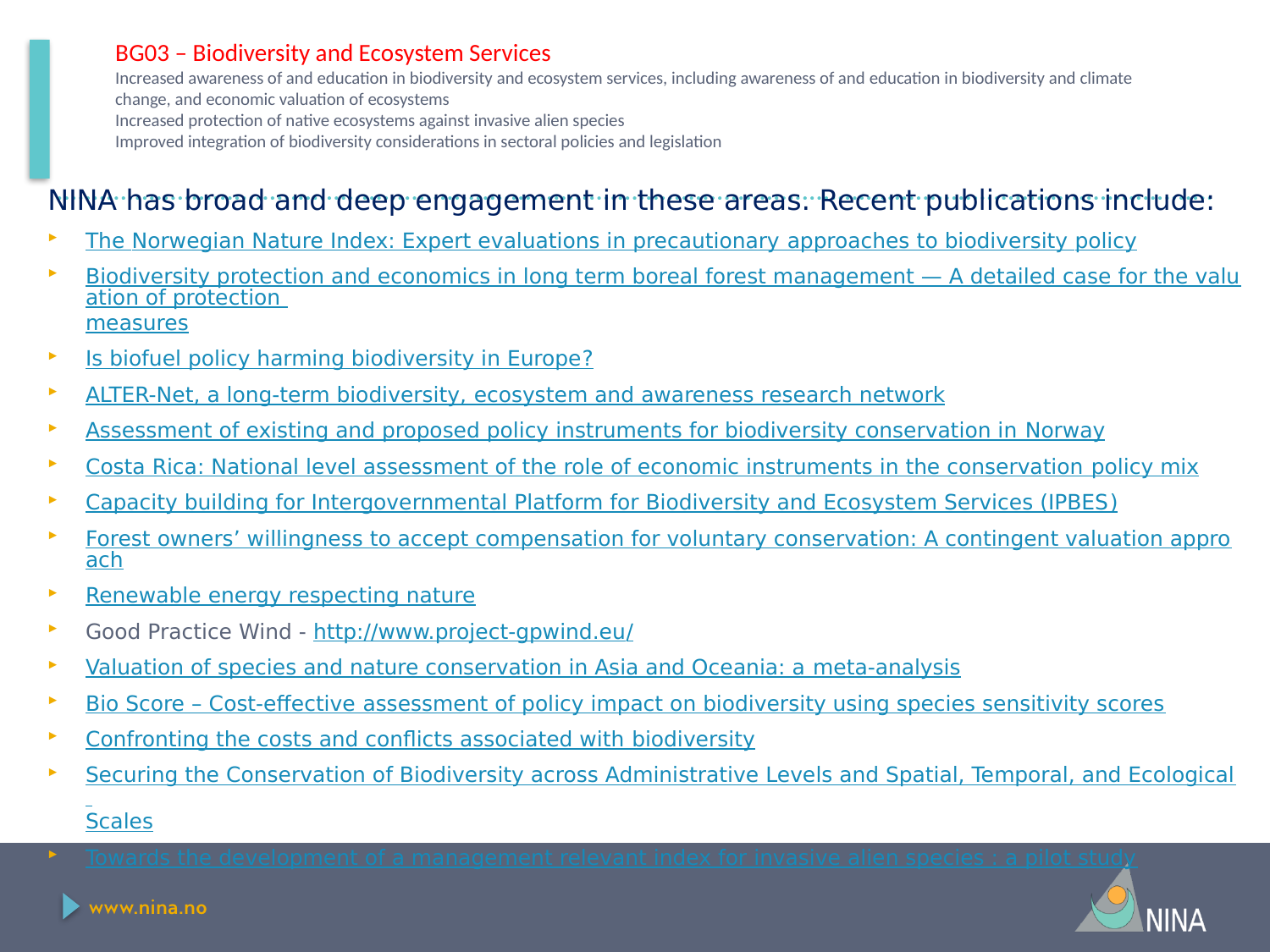

# BG03 – Biodiversity and Ecosystem Services Increased awareness of and education in biodiversity and ecosystem services, including awareness of and education in biodiversity and climate change, and economic valuation of ecosystems Increased protection of native ecosystems against invasive alien species Improved integration of biodiversity considerations in sectoral policies and legislation
NINA has broad and deep engagement in these areas. Recent publications include:
The Norwegian Nature Index: Expert evaluations in precautionary approaches to biodiversity policy
Biodiversity protection and economics in long term boreal forest management — A detailed case for the valuation of protection measures
Is biofuel policy harming biodiversity in Europe?
ALTER-Net, a long-term biodiversity, ecosystem and awareness research network
Assessment of existing and proposed policy instruments for biodiversity conservation in Norway
Costa Rica: National level assessment of the role of economic instruments in the conservation policy mix
Capacity building for Intergovernmental Platform for Biodiversity and Ecosystem Services (IPBES)
Forest owners’ willingness to accept compensation for voluntary conservation: A contingent valuation approach
Renewable energy respecting nature
Good Practice Wind - http://www.project-gpwind.eu/
Valuation of species and nature conservation in Asia and Oceania: a meta-analysis
Bio Score – Cost-effective assessment of policy impact on biodiversity using species sensitivity scores
Confronting the costs and conflicts associated with biodiversity
Securing the Conservation of Biodiversity across Administrative Levels and Spatial, Temporal, and Ecological Scales
Towards the development of a management relevant index for invasive alien species : a pilot study